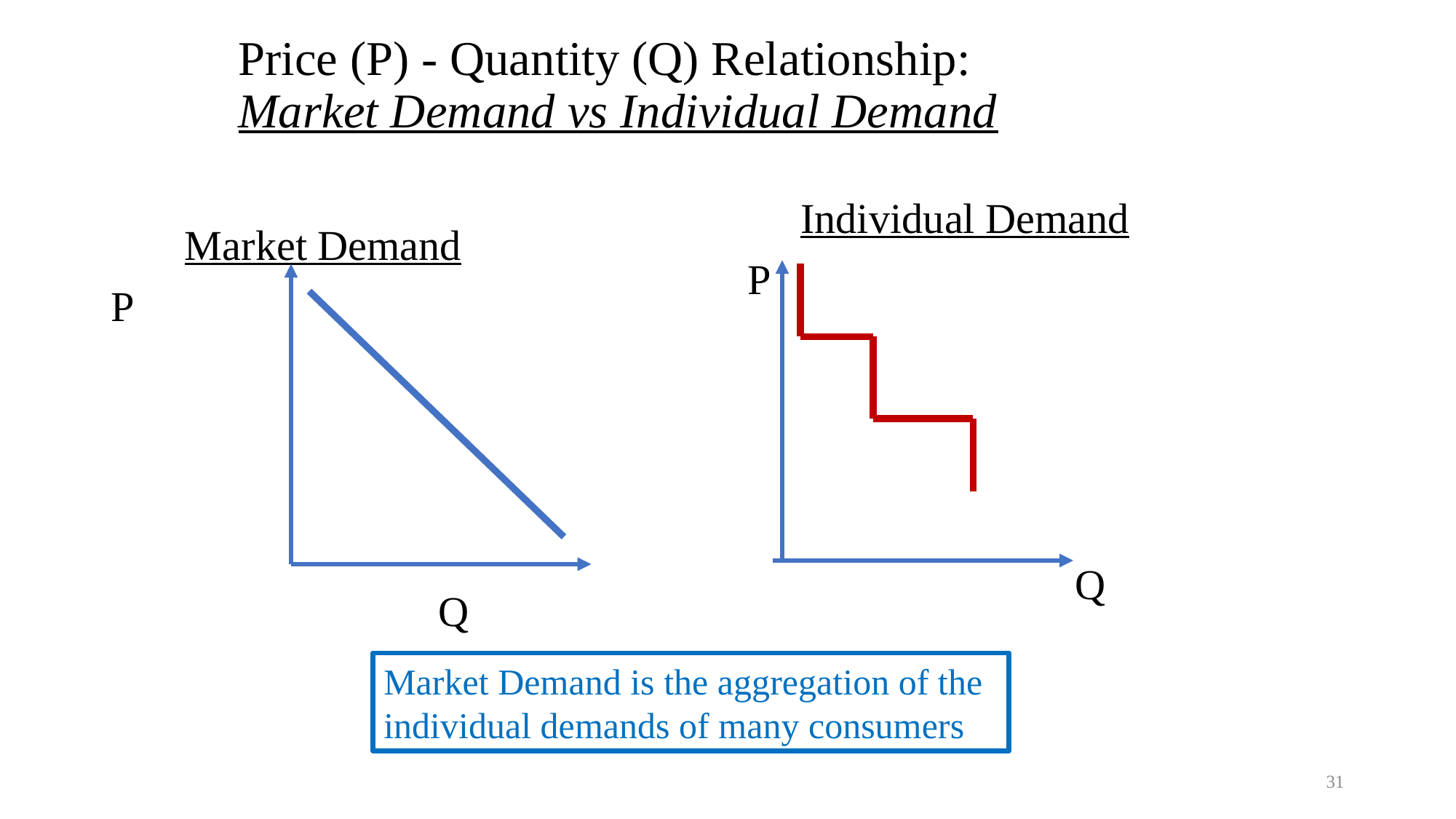

# Price (P) - Quantity (Q) Relationship: Market Demand vs Individual Demand
     Individual Demand
P

			Q
       Market Demand
P

			Q

Market Demand is the aggregation of the individual demands of many consumers
31